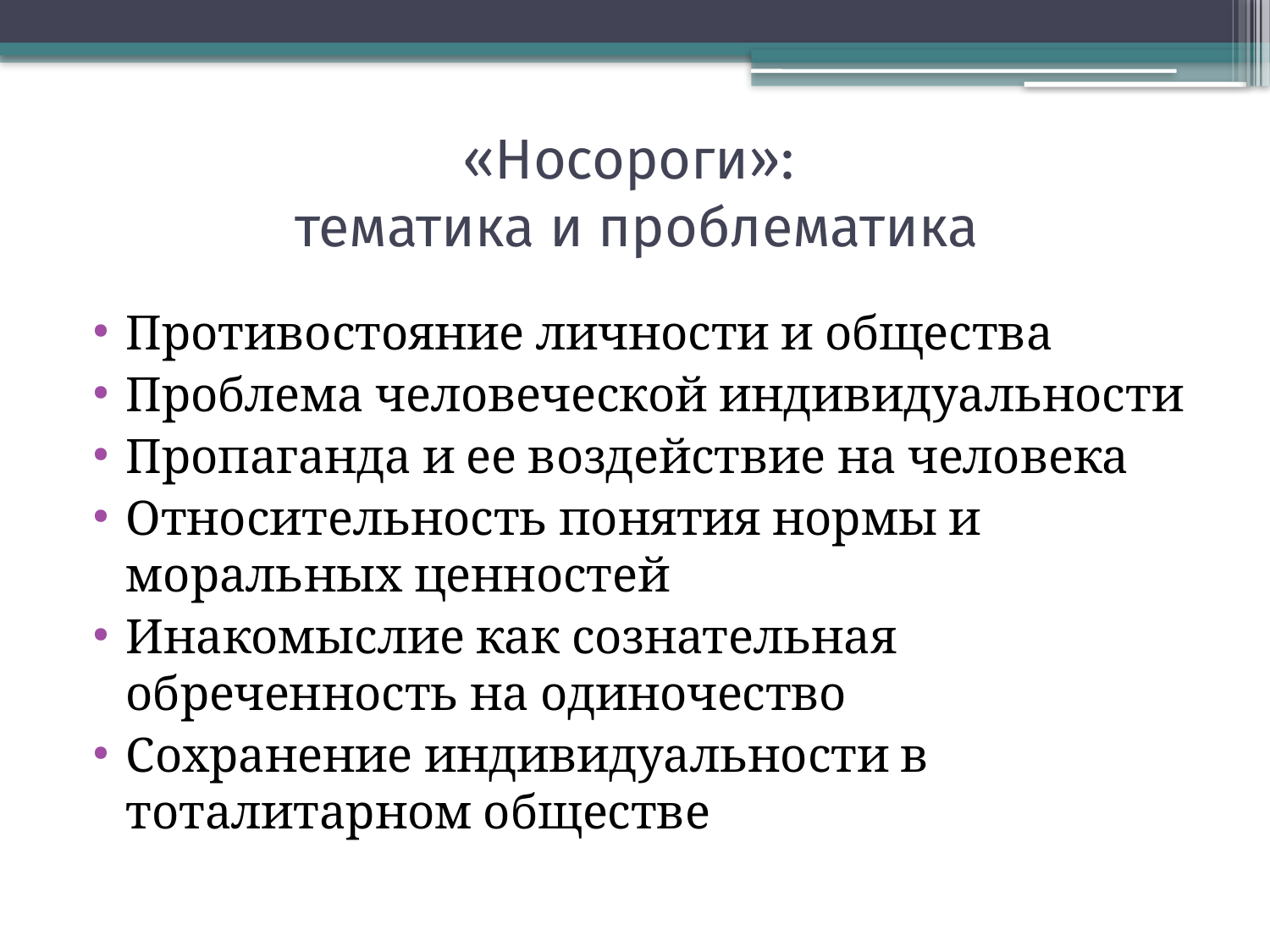

# «Носороги»: тематика и проблематика
Противостояние личности и общества
Проблема человеческой индивидуальности
Пропаганда и ее воздействие на человека
Относительность понятия нормы и моральных ценностей
Инакомыслие как сознательная обреченность на одиночество
Сохранение индивидуальности в тоталитарном обществе